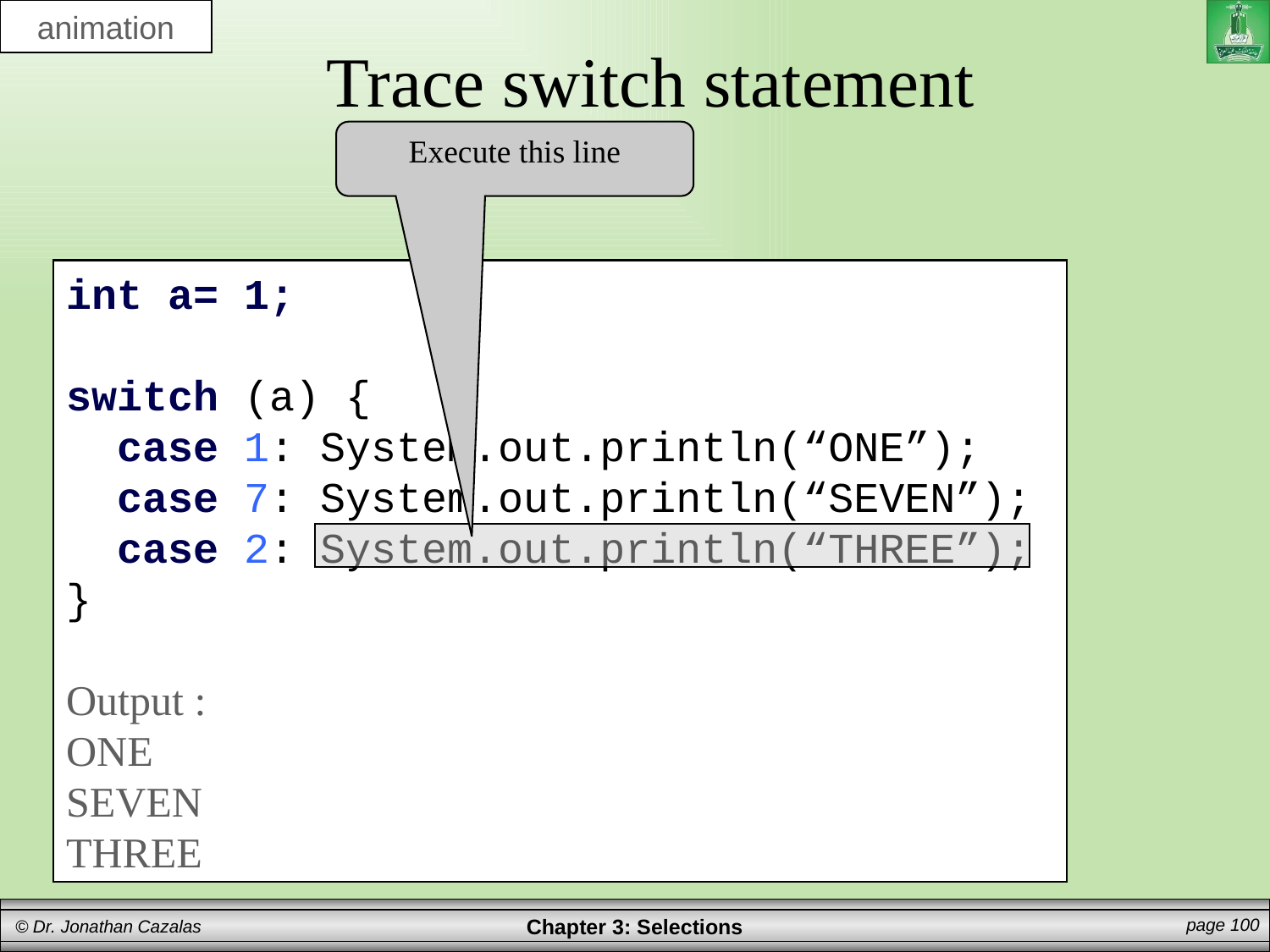

animation
# Trace switch statement
Execute this line
int a= 1;

switch (a) {
  case 1: System.out.println(“ONE”);
  case 7: System.out.println(“SEVEN”);
  case 2: System.out.println(“THREE”);
}

Output :
ONE
SEVEN
THREE